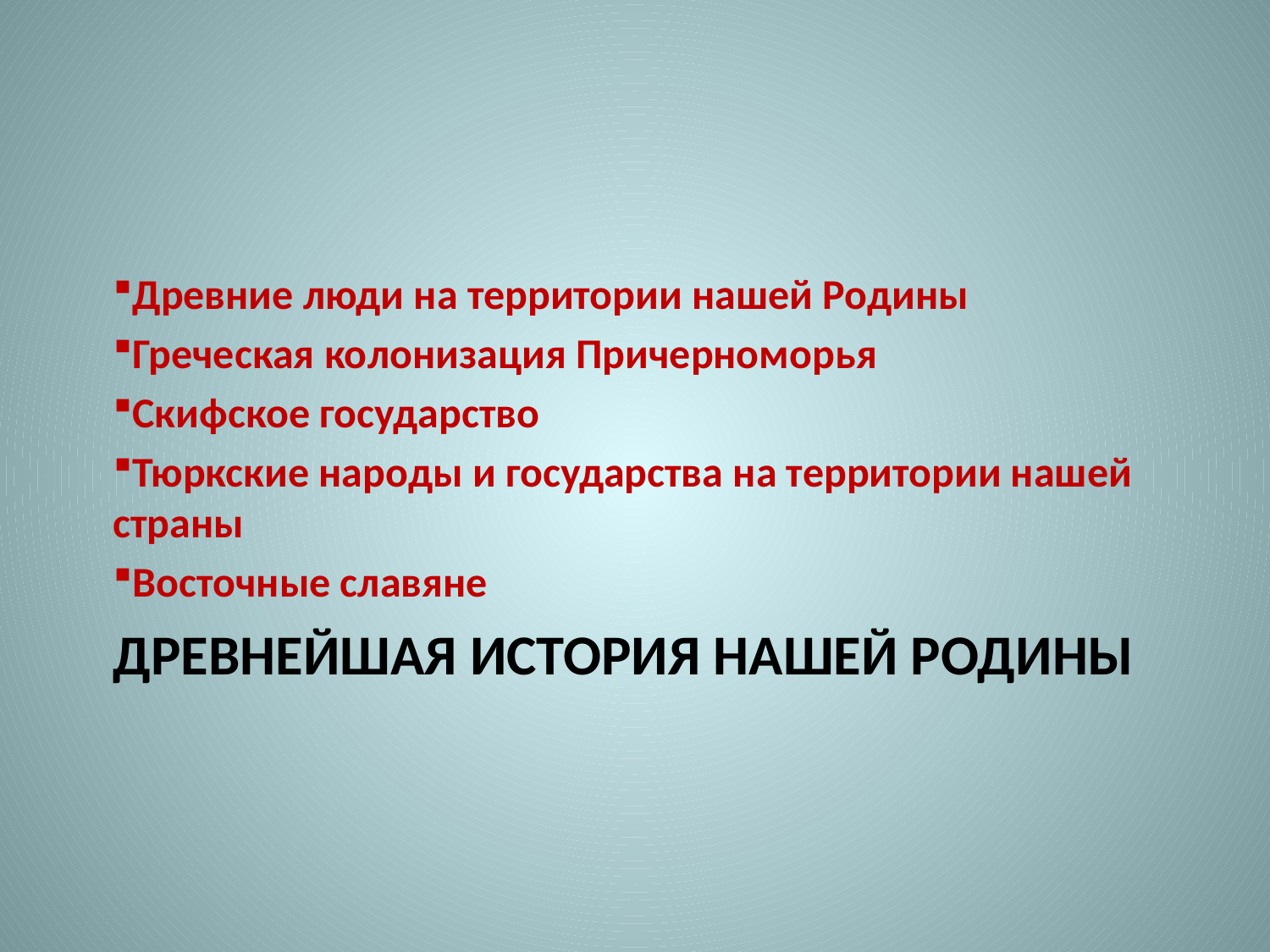

Древние люди на территории нашей Родины
Греческая колонизация Причерноморья
Скифское государство
Тюркские народы и государства на территории нашей страны
Восточные славяне
# Древнейшая история нашей Родины